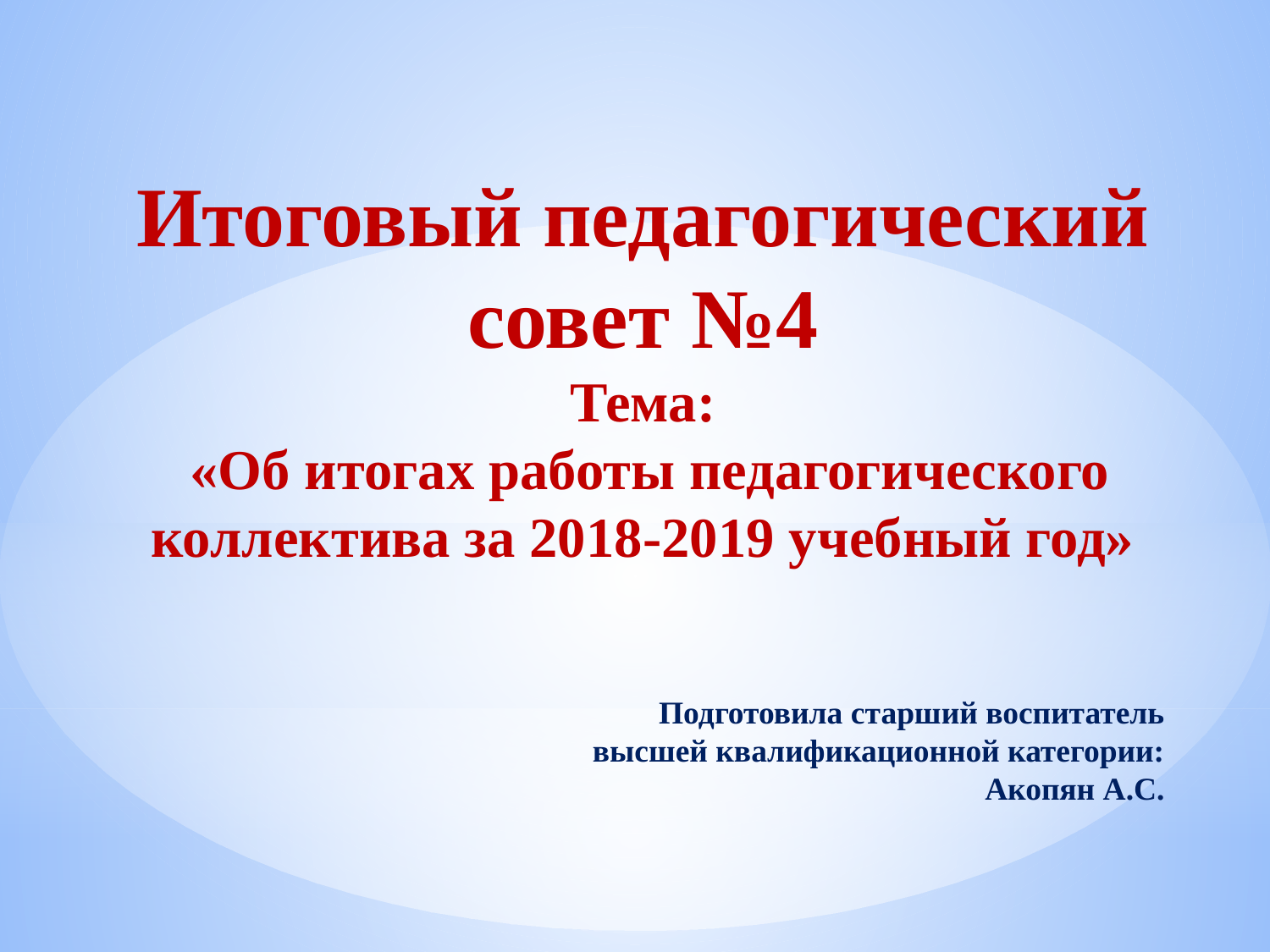

Итоговый педагогический совет №4
Тема:
 «Об итогах работы педагогического коллектива за 2018-2019 учебный год»
Подготовила старший воспитатель высшей квалификационной категории:
Акопян А.С.